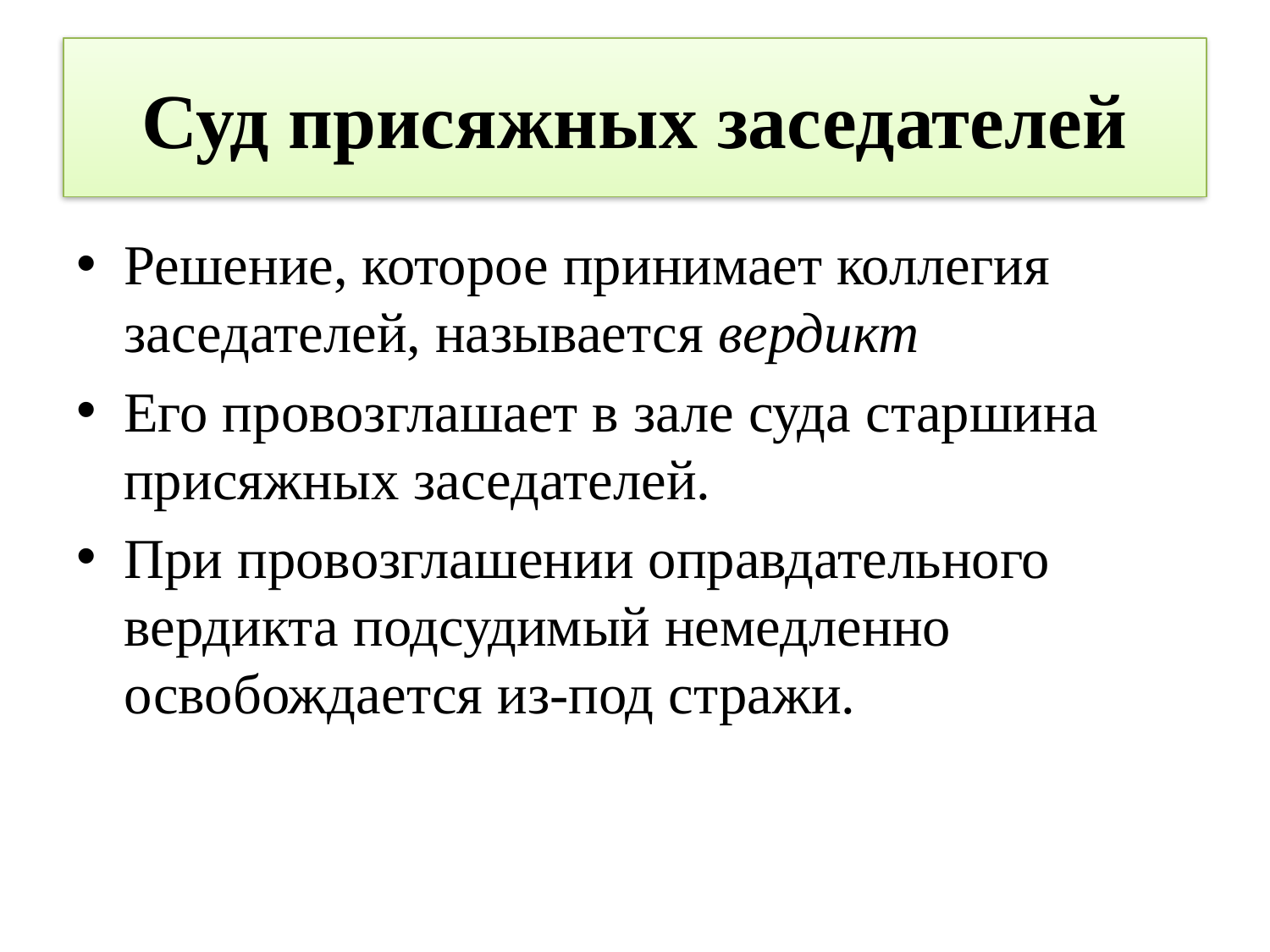

# Суд присяжных заседателей
Решение, которое принимает коллегия заседателей, называется вердикт
Его провозглашает в зале суда старшина присяжных заседателей.
При провозглашении оправдательного вердикта подсудимый немедленно освобождается из-под стражи.